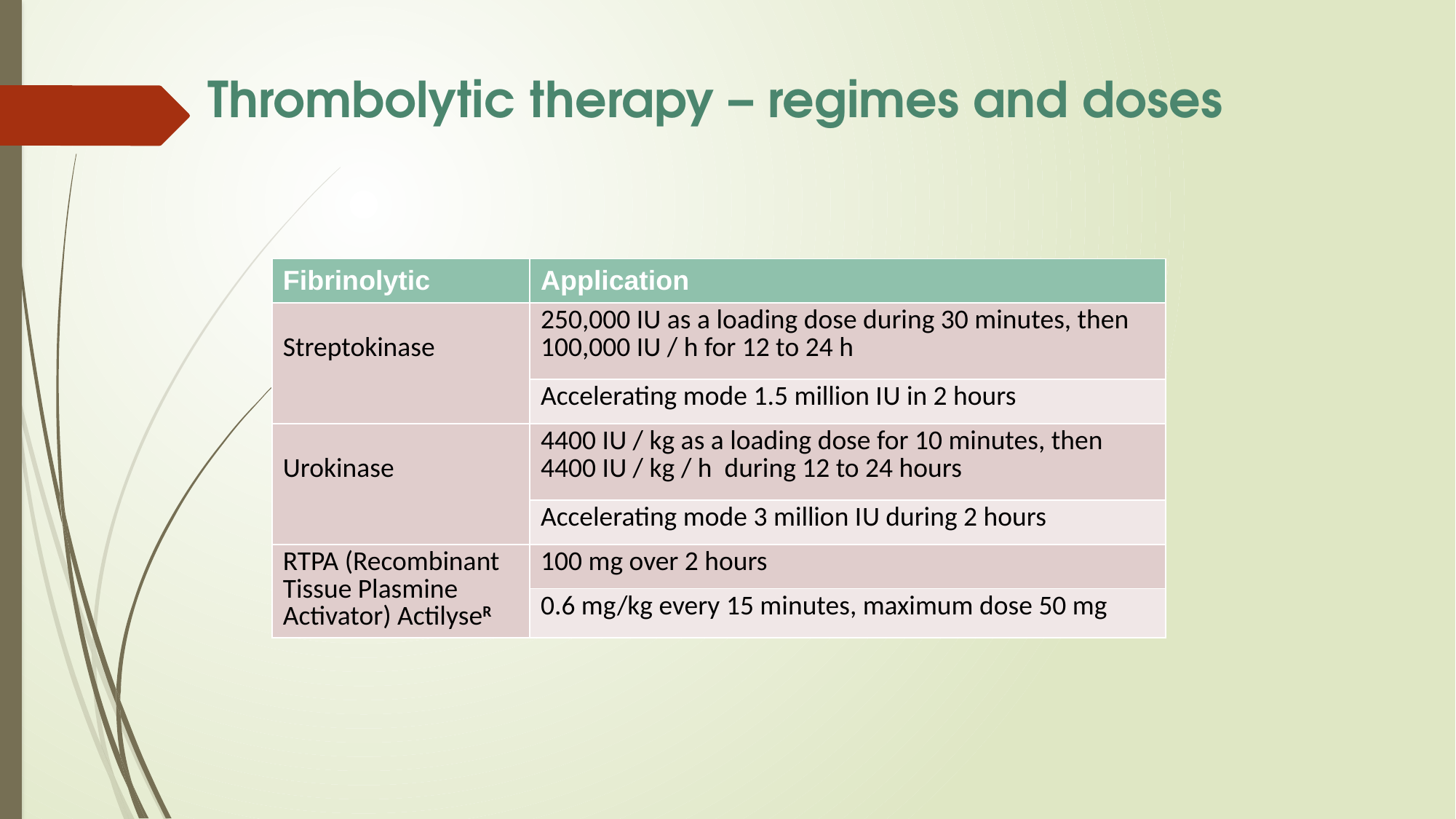

# Thrombolytic therapy – regimes and doses
| Fibrinolytic | Application |
| --- | --- |
| Streptokinase | 250,000 IU as a loading dose during 30 minutes, then 100,000 IU / h for 12 to 24 h |
|  | Accelerating mode 1.5 million IU in 2 hours |
| Urokinase | 4400 IU / kg as a loading dose for 10 minutes, then 4400 IU / kg / h during 12 to 24 hours |
|  | Accelerating mode 3 million IU during 2 hours |
| RTPA (Recombinant Tissue Plasmine Activator) ActilyseR | 100 mg over 2 hours |
|  | 0.6 mg/kg every 15 minutes, maximum dose 50 mg |